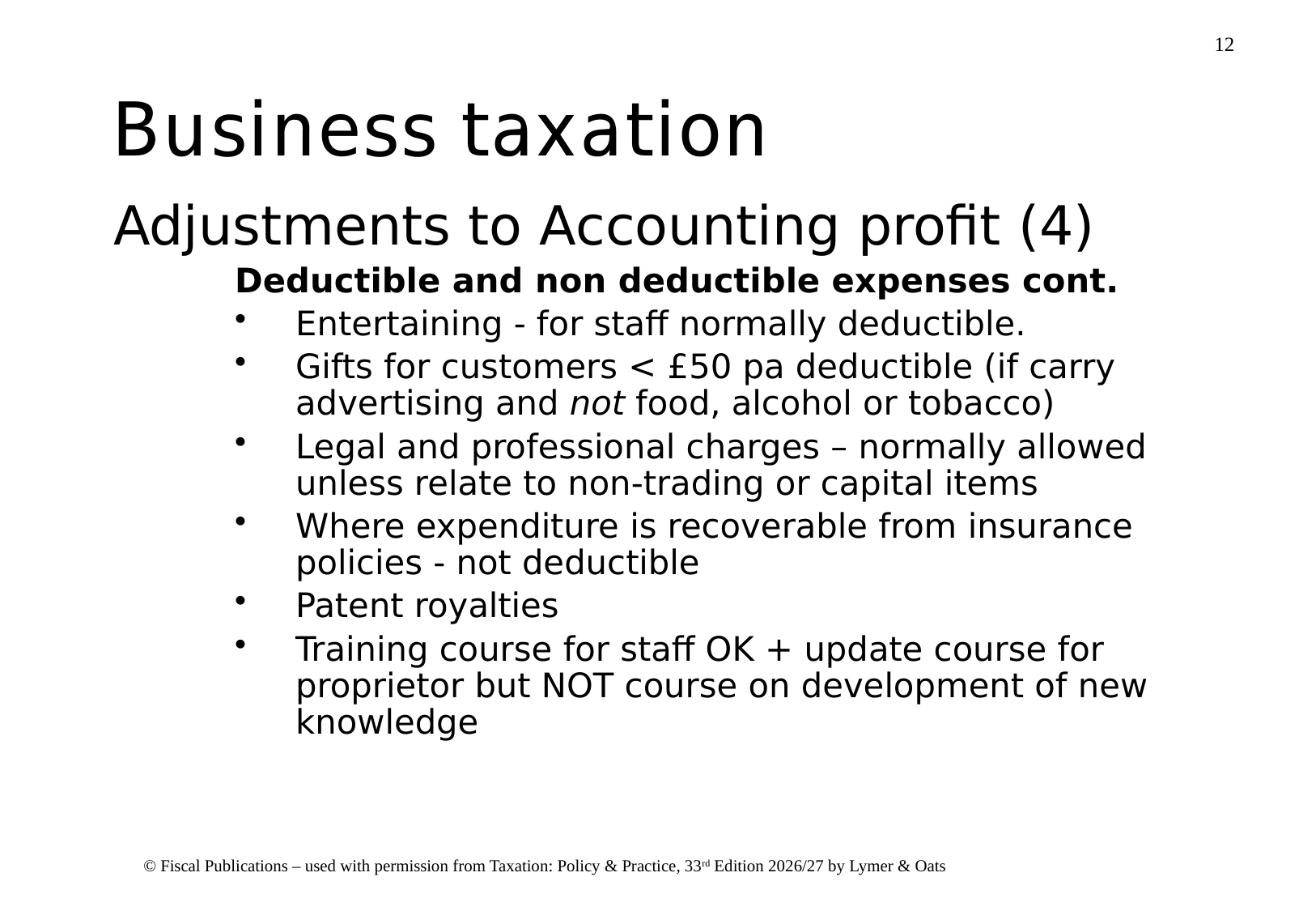

# Business taxation
Adjustments to Accounting profit (4)
Deductible and non deductible expenses cont.
Entertaining - for staff normally deductible.
Gifts for customers < £50 pa deductible (if carry advertising and not food, alcohol or tobacco)
Legal and professional charges – normally allowed unless relate to non-trading or capital items
Where expenditure is recoverable from insurance policies - not deductible
Patent royalties
Training course for staff OK + update course for proprietor but NOT course on development of new knowledge